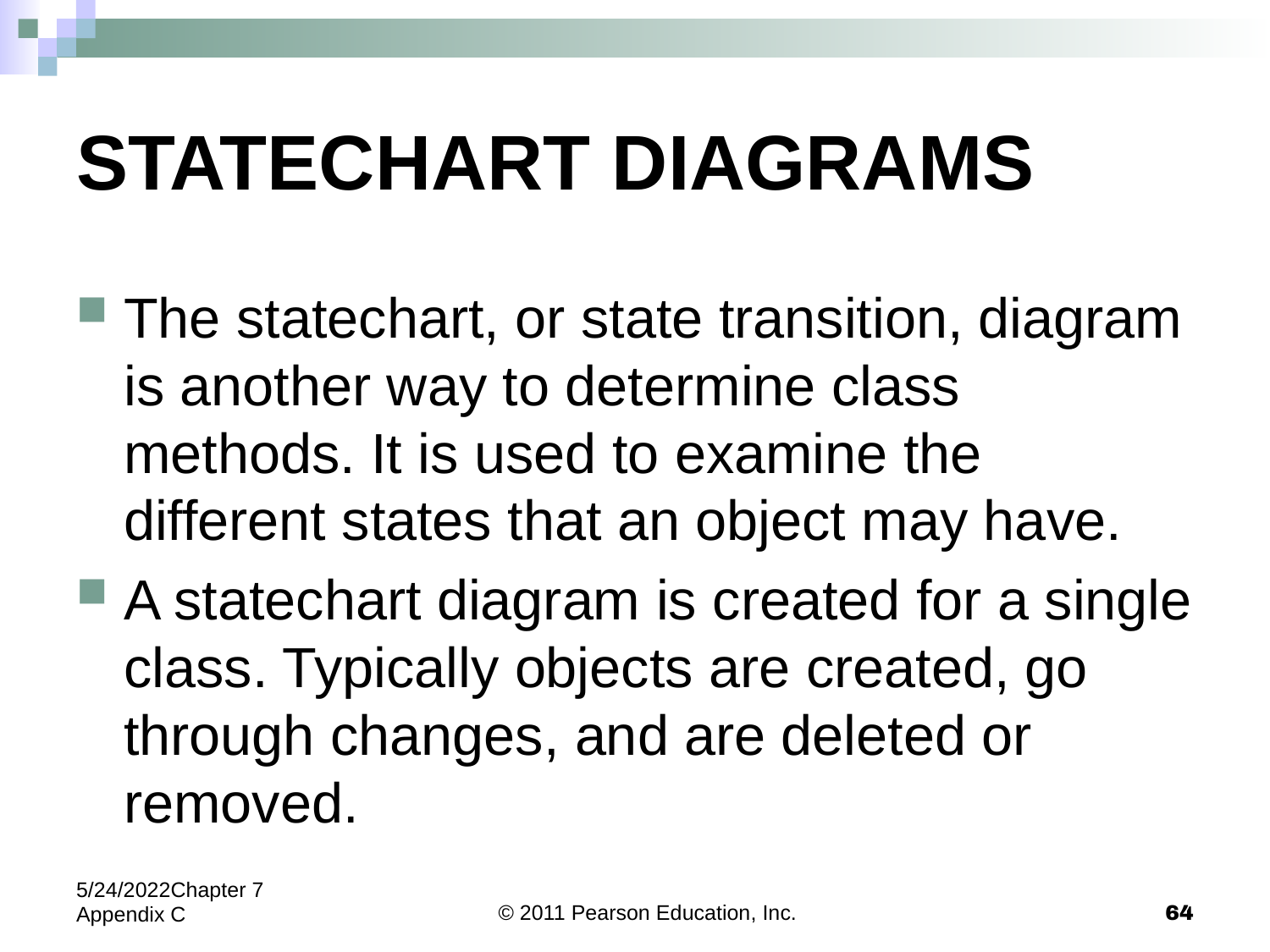

# STATECHART DIAGRAMS
The statechart, or state transition, diagram is another way to determine class methods. It is used to examine the different states that an object may have.
A statechart diagram is created for a single class. Typically objects are created, go through changes, and are deleted or removed.
5/24/2022Chapter 7 Appendix C
© 2011 Pearson Education, Inc.
64